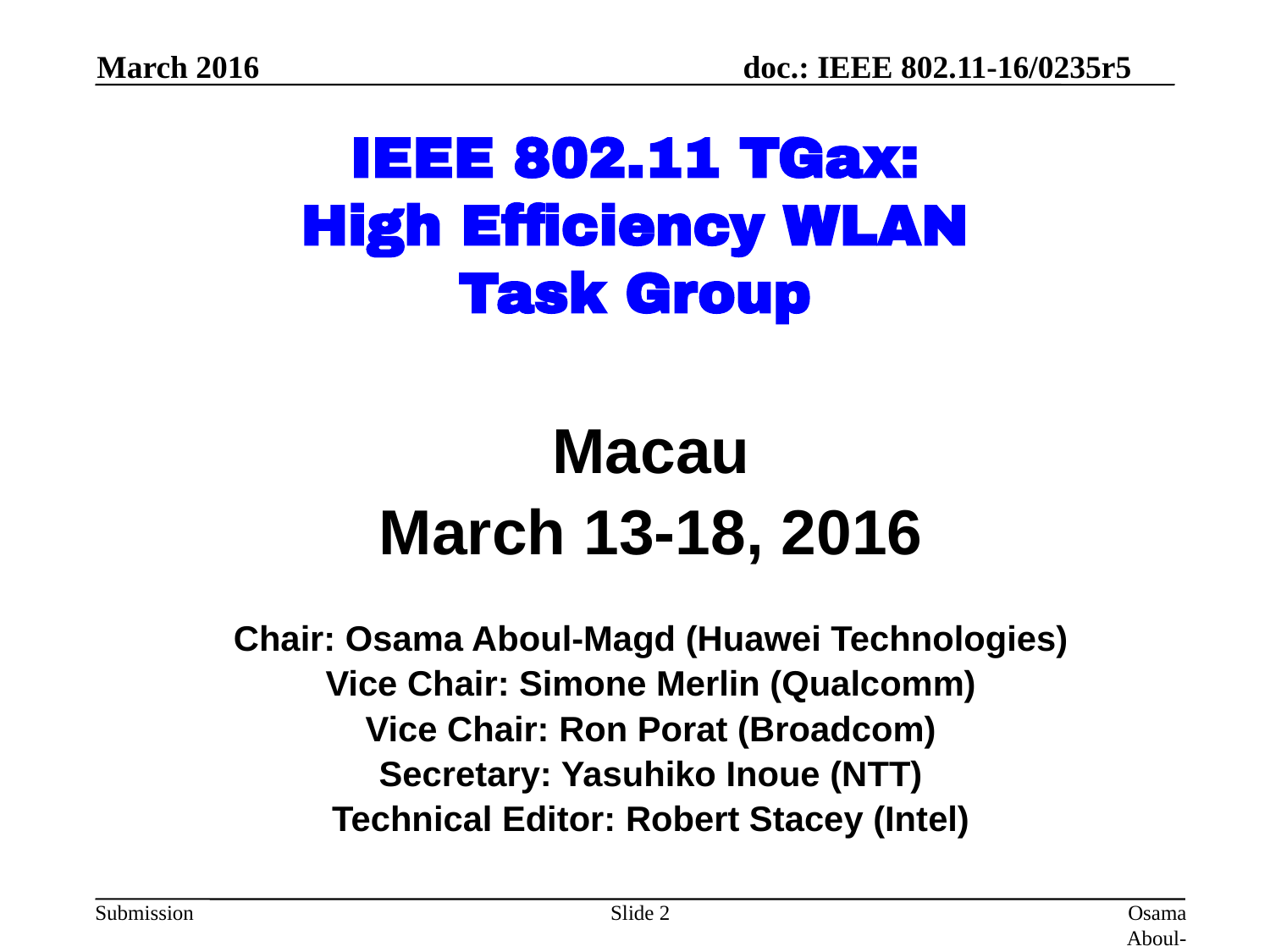

March 2016
# IEEE 802.11 TGax: High Efficiency WLAN Task Group
Macau
March 13-18, 2016

Chair: Osama Aboul-Magd (Huawei Technologies)
Vice Chair: Simone Merlin (Qualcomm)
Vice Chair: Ron Porat (Broadcom)
Secretary: Yasuhiko Inoue (NTT)
Technical Editor: Robert Stacey (Intel)

Slide 2
Osama Aboul-Magd (Huawei Technologies)